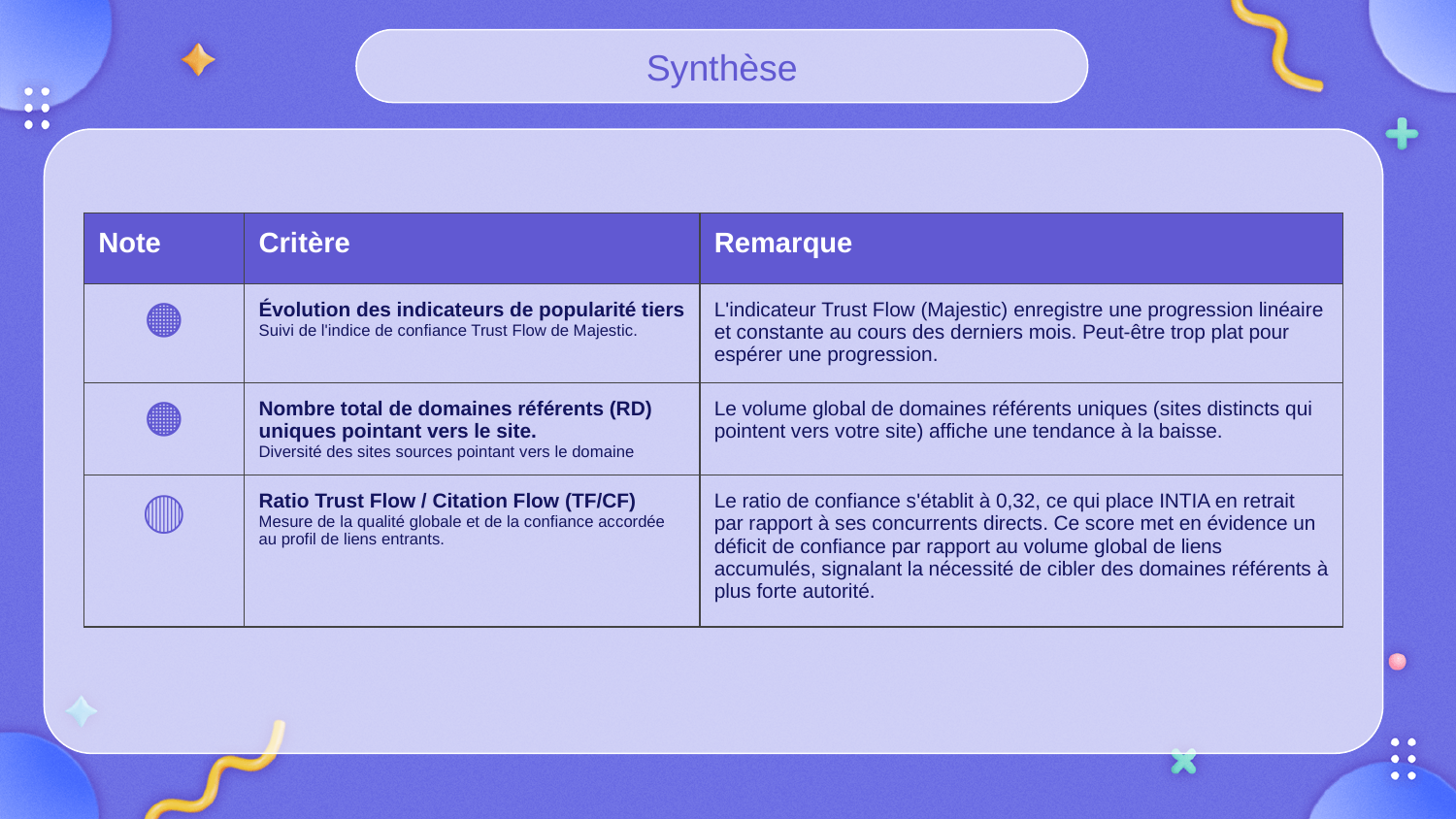

Synthèse

| Note | Critère | Remarque |
| --- | --- | --- |
| 🟠 | Évolution des indicateurs de popularité tiers Suivi de l'indice de confiance Trust Flow de Majestic. | L'indicateur Trust Flow (Majestic) enregistre une progression linéaire et constante au cours des derniers mois. Peut-être trop plat pour espérer une progression. |
| 🟠 | Nombre total de domaines référents (RD) uniques pointant vers le site. Diversité des sites sources pointant vers le domaine | Le volume global de domaines référents uniques (sites distincts qui pointent vers votre site) affiche une tendance à la baisse. |
| 🔴 | Ratio Trust Flow / Citation Flow (TF/CF) Mesure de la qualité globale et de la confiance accordée au profil de liens entrants. | Le ratio de confiance s'établit à 0,32, ce qui place INTIA en retrait par rapport à ses concurrents directs. Ce score met en évidence un déficit de confiance par rapport au volume global de liens accumulés, signalant la nécessité de cibler des domaines référents à plus forte autorité. |